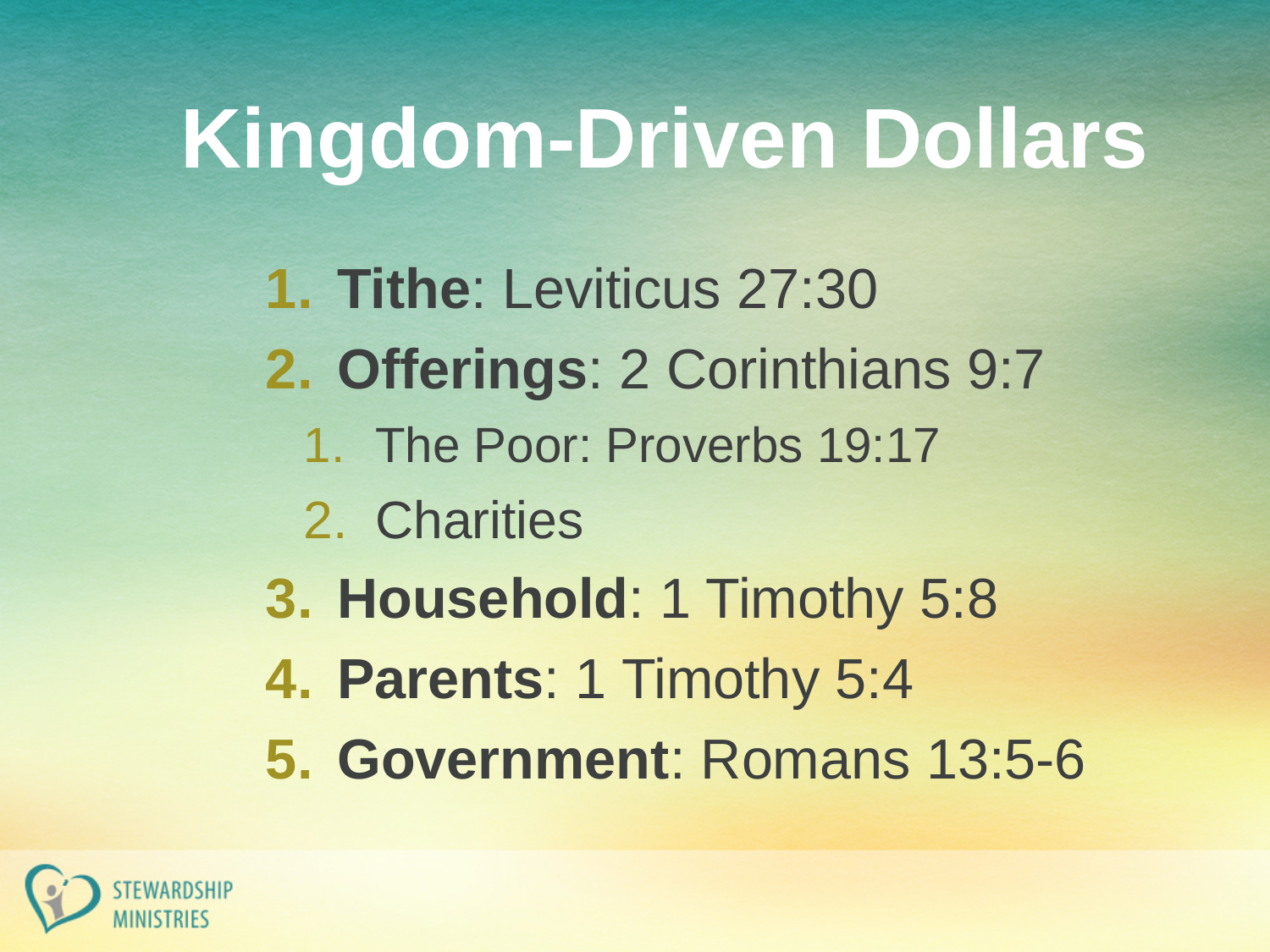

Kingdom-Driven Dollars
Tithe: Leviticus 27:30
Offerings: 2 Corinthians 9:7
The Poor: Proverbs 19:17
Charities
Household: 1 Timothy 5:8
Parents: 1 Timothy 5:4
Government: Romans 13:5-6